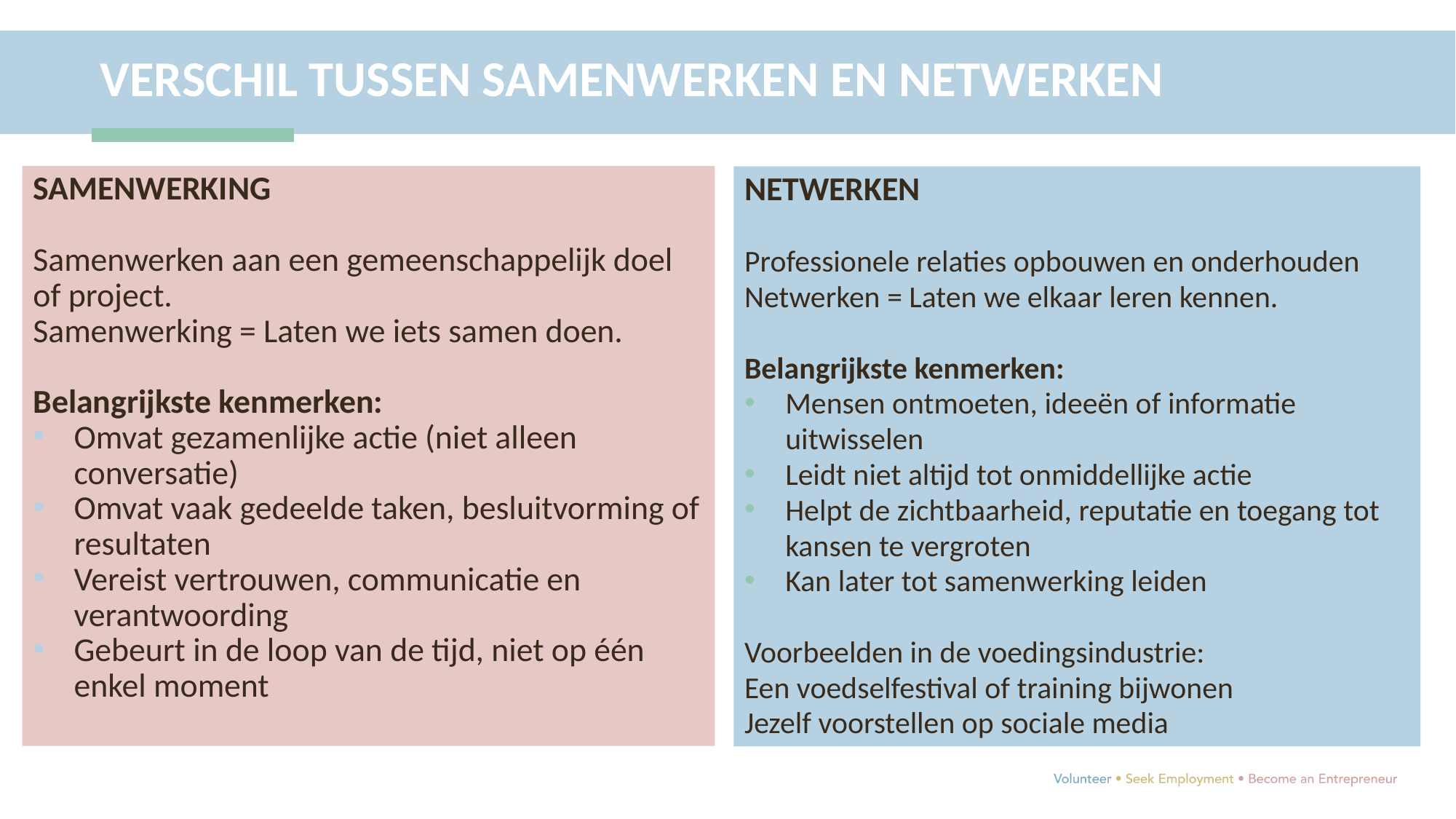

VERSCHIL TUSSEN SAMENWERKEN EN NETWERKEN
SAMENWERKING

Samenwerken aan een gemeenschappelijk doel of project.
Samenwerking = Laten we iets samen doen.

Belangrijkste kenmerken:
Omvat gezamenlijke actie (niet alleen conversatie)
Omvat vaak gedeelde taken, besluitvorming of resultaten
Vereist vertrouwen, communicatie en verantwoording
Gebeurt in de loop van de tijd, niet op één enkel moment

NETWERKEN

Professionele relaties opbouwen en onderhouden
Netwerken = Laten we elkaar leren kennen.

Belangrijkste kenmerken:
Mensen ontmoeten, ideeën of informatie uitwisselen
Leidt niet altijd tot onmiddellijke actie
Helpt de zichtbaarheid, reputatie en toegang tot kansen te vergroten
Kan later tot samenwerking leiden

Voorbeelden in de voedingsindustrie:
Een voedselfestival of training bijwonen
Jezelf voorstellen op sociale media